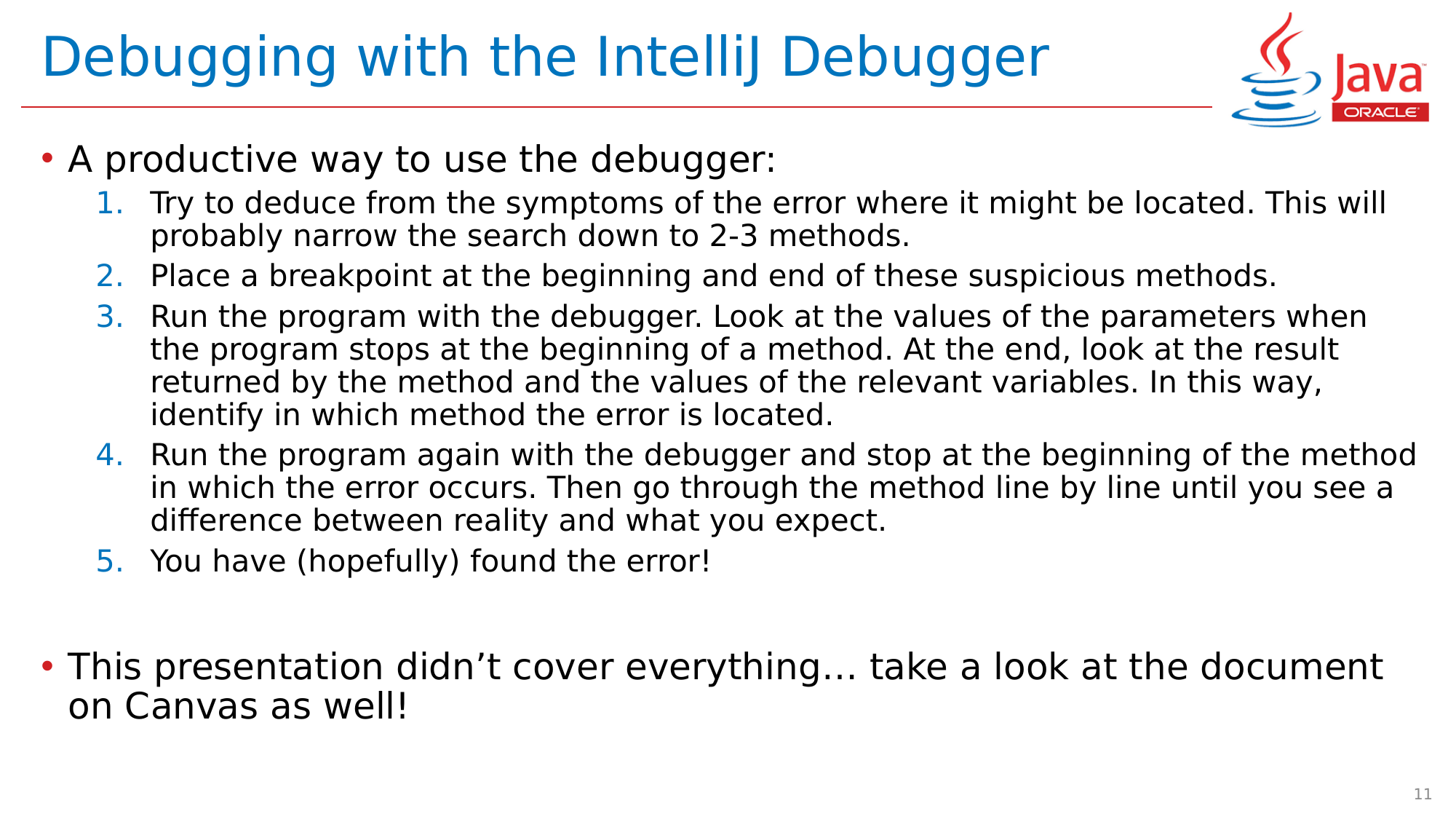

# Debugging with the IntelliJ Debugger
A productive way to use the debugger:
Try to deduce from the symptoms of the error where it might be located. This will probably narrow the search down to 2-3 methods.
Place a breakpoint at the beginning and end of these suspicious methods.
Run the program with the debugger. Look at the values of the parameters when the program stops at the beginning of a method. At the end, look at the result returned by the method and the values of the relevant variables. In this way, identify in which method the error is located.
Run the program again with the debugger and stop at the beginning of the method in which the error occurs. Then go through the method line by line until you see a difference between reality and what you expect.
You have (hopefully) found the error!

This presentation didn’t cover everything… take a look at the document on Canvas as well!

11